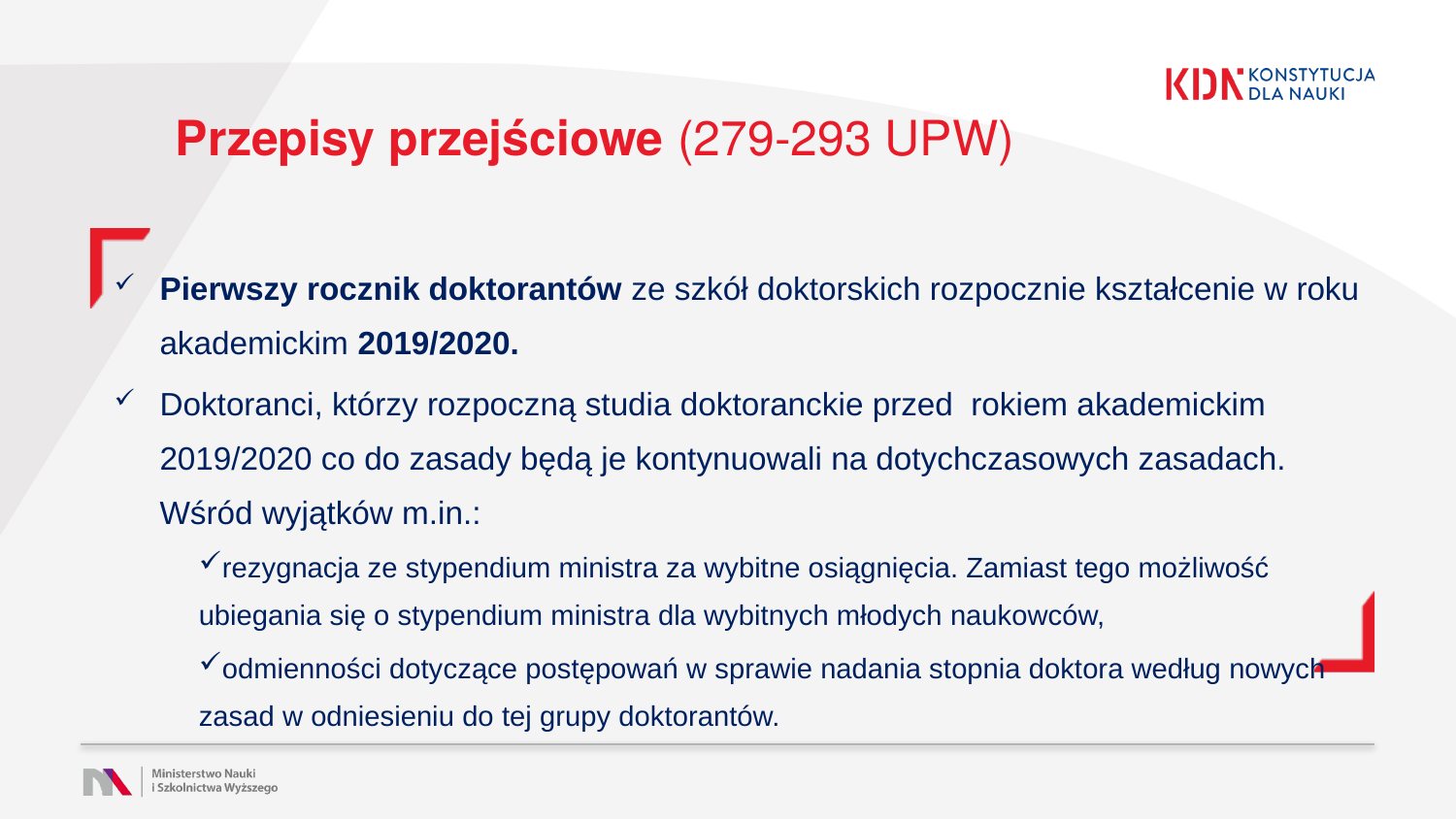

# Przepisy przejściowe (279-293 UPW)

Pierwszy rocznik doktorantów ze szkół doktorskich rozpocznie kształcenie w roku akademickim 2019/2020.
Doktoranci, którzy rozpoczną studia doktoranckie przed  rokiem akademickim 2019/2020 co do zasady będą je kontynuowali na dotychczasowych zasadach. Wśród wyjątków m.in.:
rezygnacja ze stypendium ministra za wybitne osiągnięcia. Zamiast tego możliwość ubiegania się o stypendium ministra dla wybitnych młodych naukowców,
odmienności dotyczące postępowań w sprawie nadania stopnia doktora według nowych zasad w odniesieniu do tej grupy doktorantów.